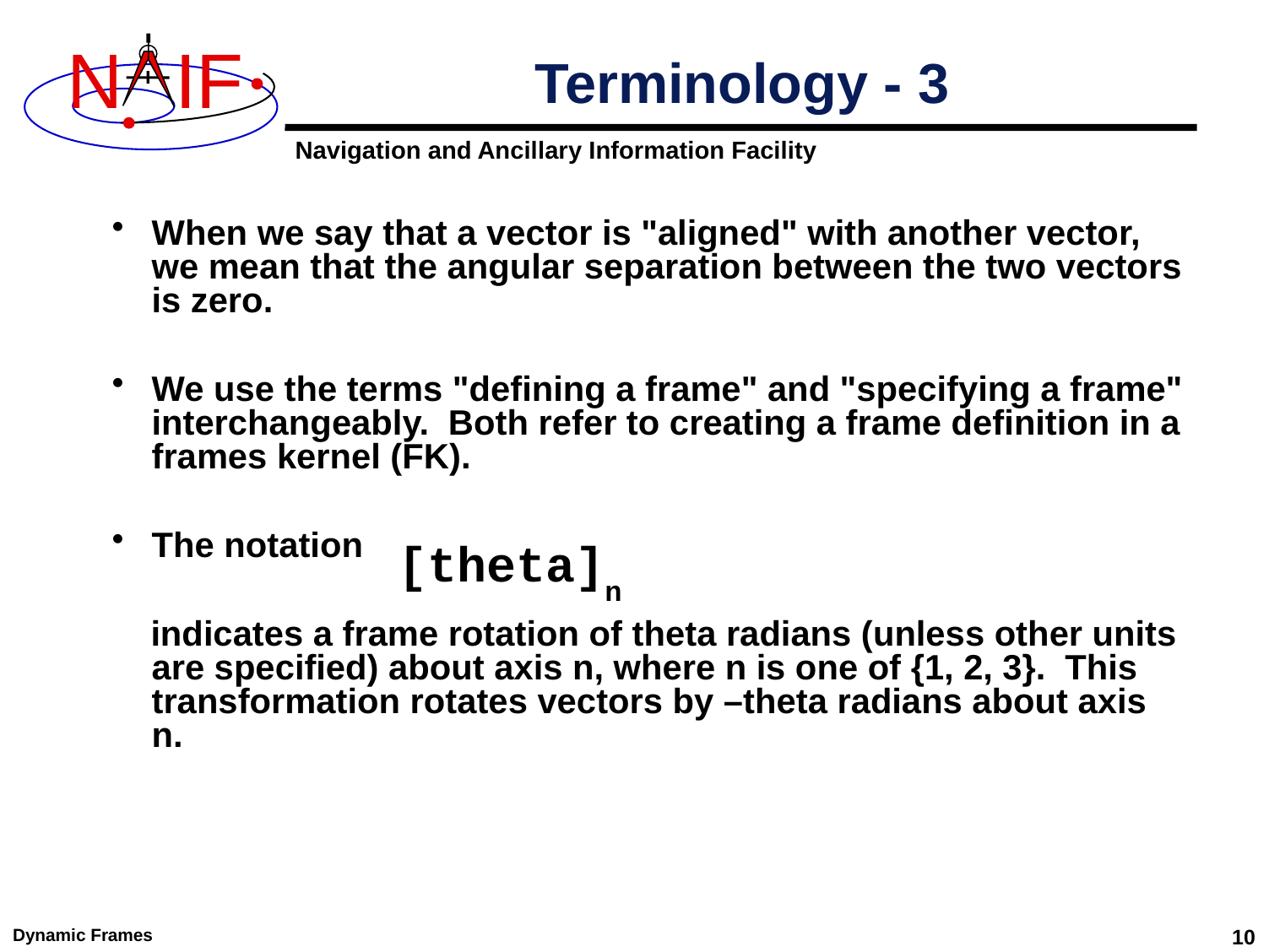

# Terminology - 3
When we say that a vector is "aligned" with another vector, we mean that the angular separation between the two vectors is zero.

We use the terms "defining a frame" and "specifying a frame" interchangeably.  Both refer to creating a frame definition in a frames kernel (FK).

The notation

    indicates a frame rotation of theta radians (unless other units are specified) about axis n, where n is one of {1, 2, 3}.  This transformation rotates vectors by –theta radians about axis n.
[theta]n
Dynamic Frames
10